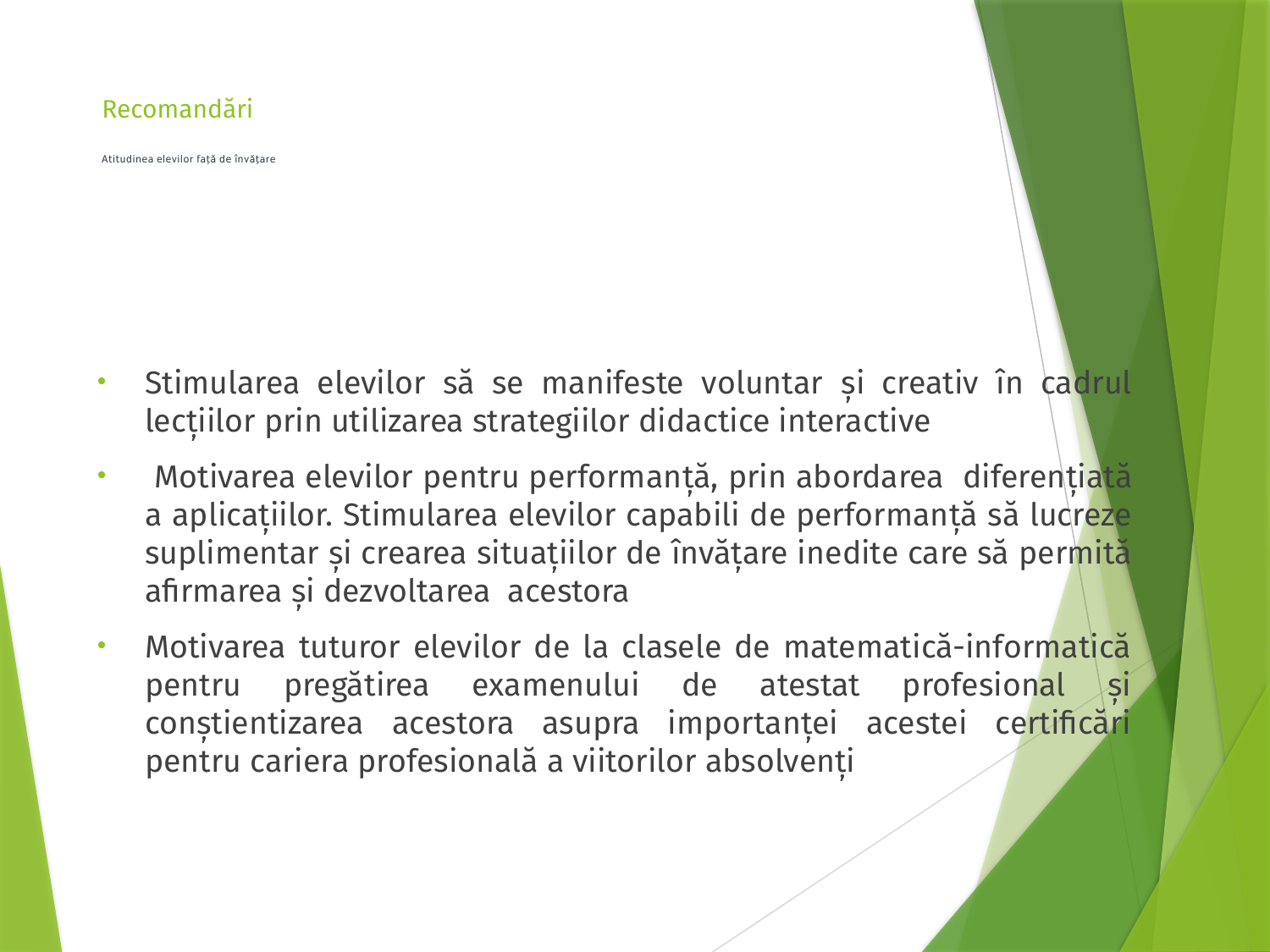

# Recomandări Atitudinea elevilor față de învățare

Stimularea elevilor să se manifeste voluntar şi creativ în cadrul lecţiilor prin utilizarea strategiilor didactice interactive
 Motivarea elevilor pentru performanţă, prin abordarea  diferenţiată a aplicaţiilor. Stimularea elevilor capabili de performanţă să lucreze suplimentar şi crearea situaţiilor de învăţare inedite care să permită afirmarea şi dezvoltarea  acestora
Motivarea tuturor elevilor de la clasele de matematică-informatică pentru pregătirea examenului de atestat profesional și conștientizarea acestora asupra importanței acestei certificări pentru cariera profesională a viitorilor absolvenți